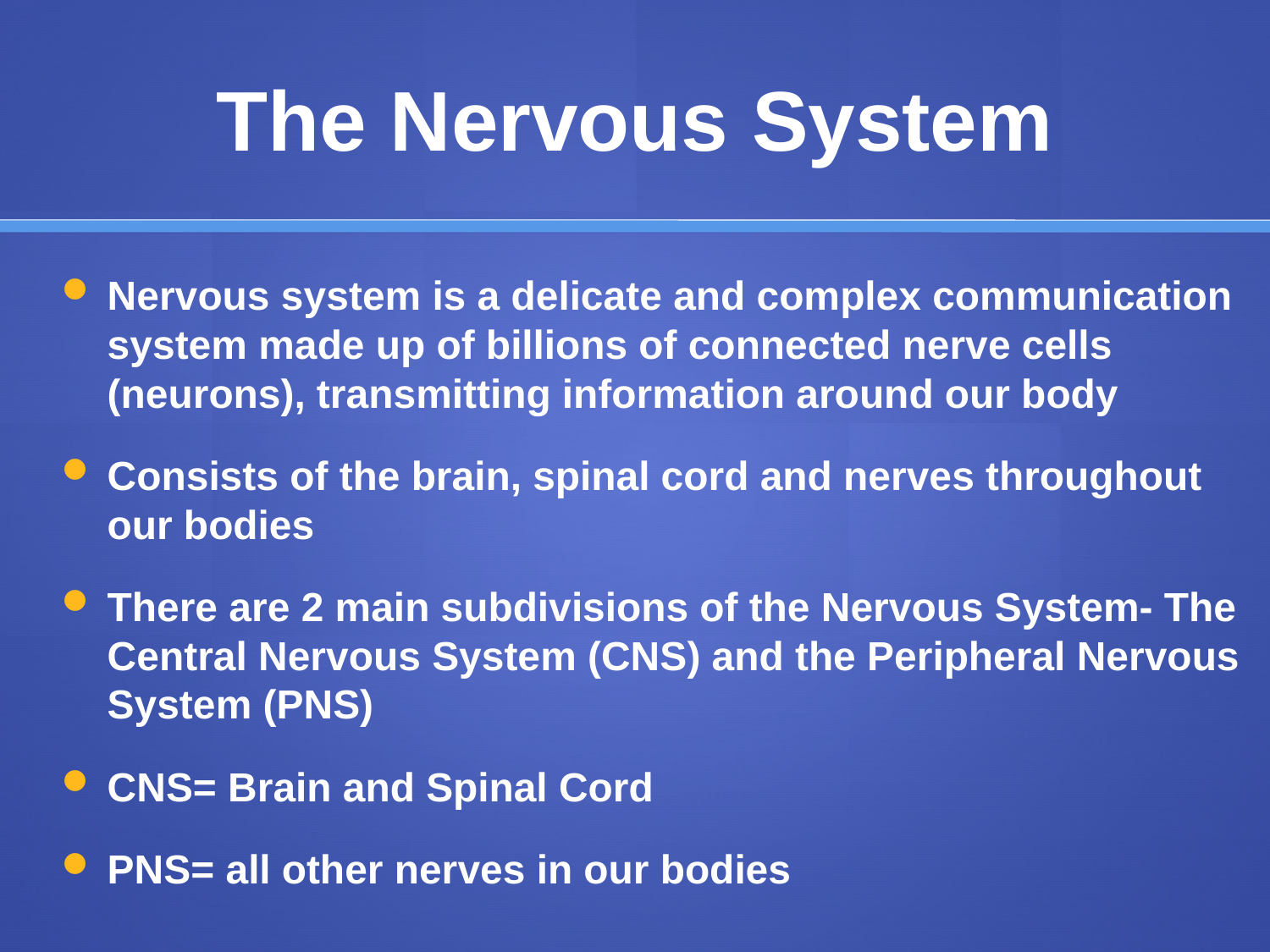

# The Nervous System
Nervous system is a delicate and complex communication system made up of billions of connected nerve cells (neurons), transmitting information around our body
Consists of the brain, spinal cord and nerves throughout our bodies
There are 2 main subdivisions of the Nervous System- The Central Nervous System (CNS) and the Peripheral Nervous System (PNS)
CNS= Brain and Spinal Cord
PNS= all other nerves in our bodies